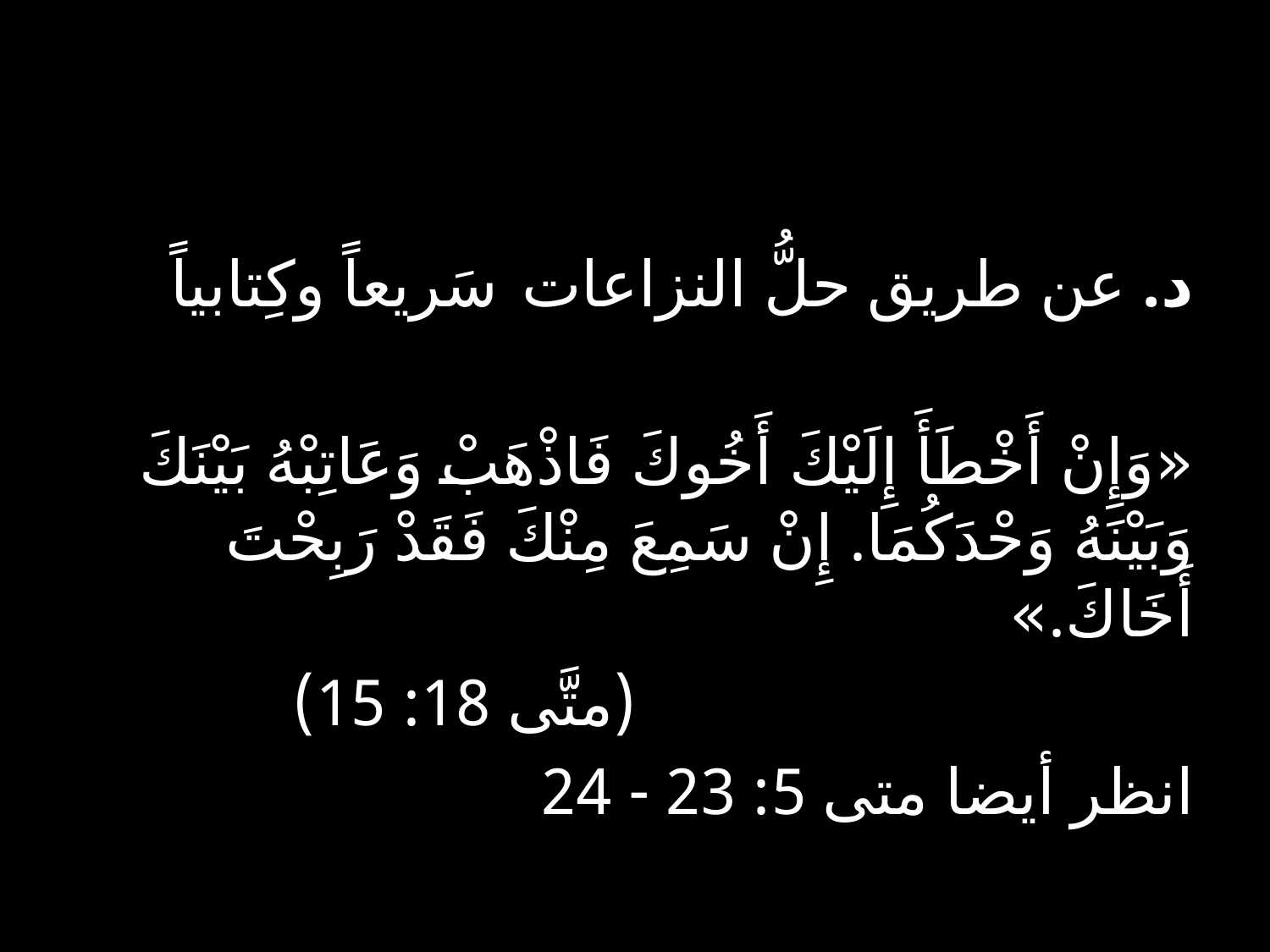

د. عن طريق حلُّ النزاعات سَريعاً وكِتابياً

«وَإِنْ أَخْطَأَ إِلَيْكَ أَخُوكَ فَاذْهَبْ وَعَاتِبْهُ بَيْنَكَ وَبَيْنَهُ وَحْدَكُمَا. إِنْ سَمِعَ مِنْكَ فَقَدْ رَبِحْتَ أَخَاكَ.»
					   (متَّى 18: 15)
انظر أيضا متى 5: 23 - 24